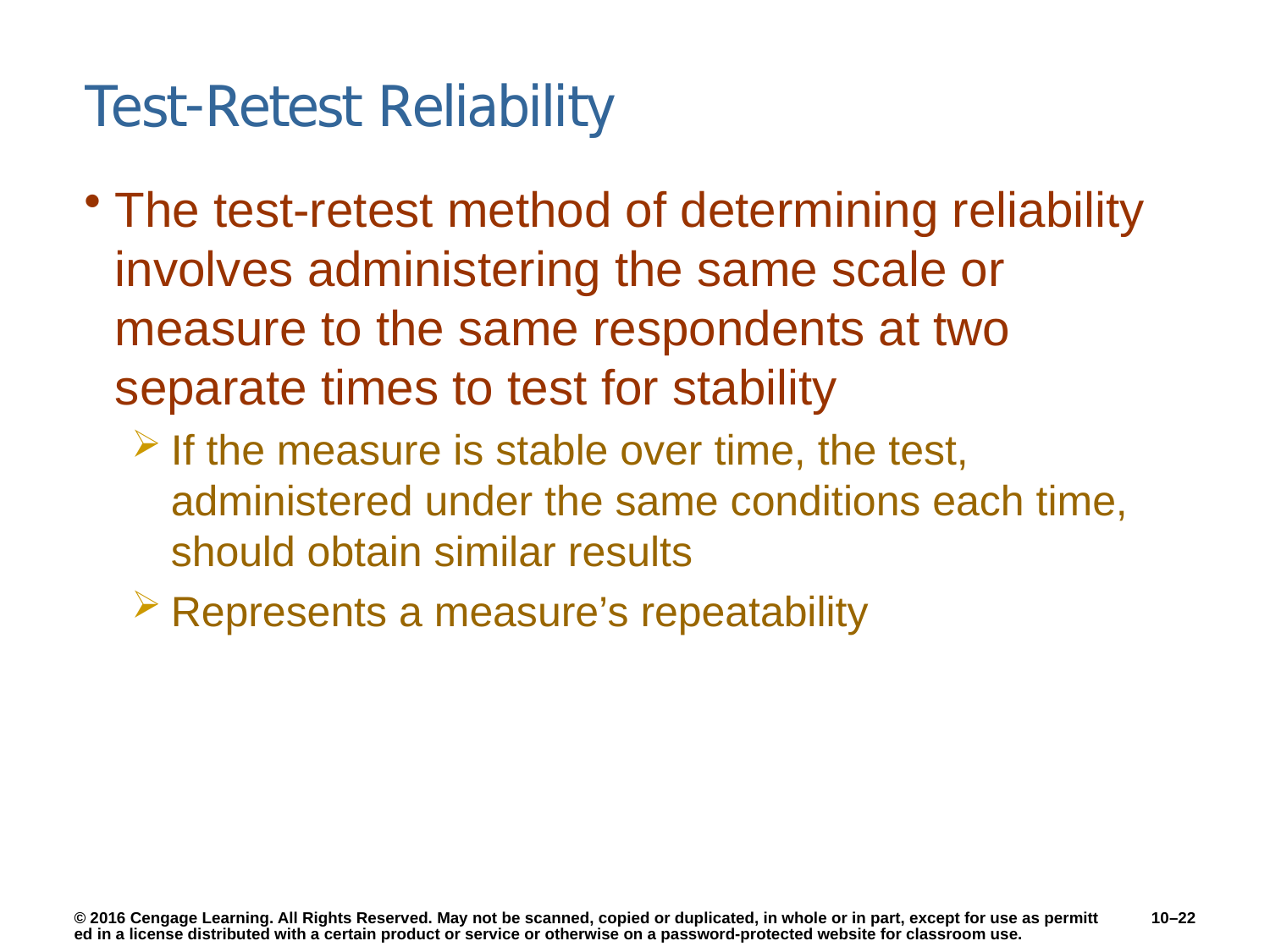

# Test-Retest Reliability
The test-retest method of determining reliability involves administering the same scale or measure to the same respondents at two separate times to test for stability
If the measure is stable over time, the test, administered under the same conditions each time, should obtain similar results
Represents a measure’s repeatability
10–22
© 2016 Cengage Learning. All Rights Reserved. May not be scanned, copied or duplicated, in whole or in part, except for use as permitted in a license distributed with a certain product or service or otherwise on a password-protected website for classroom use.